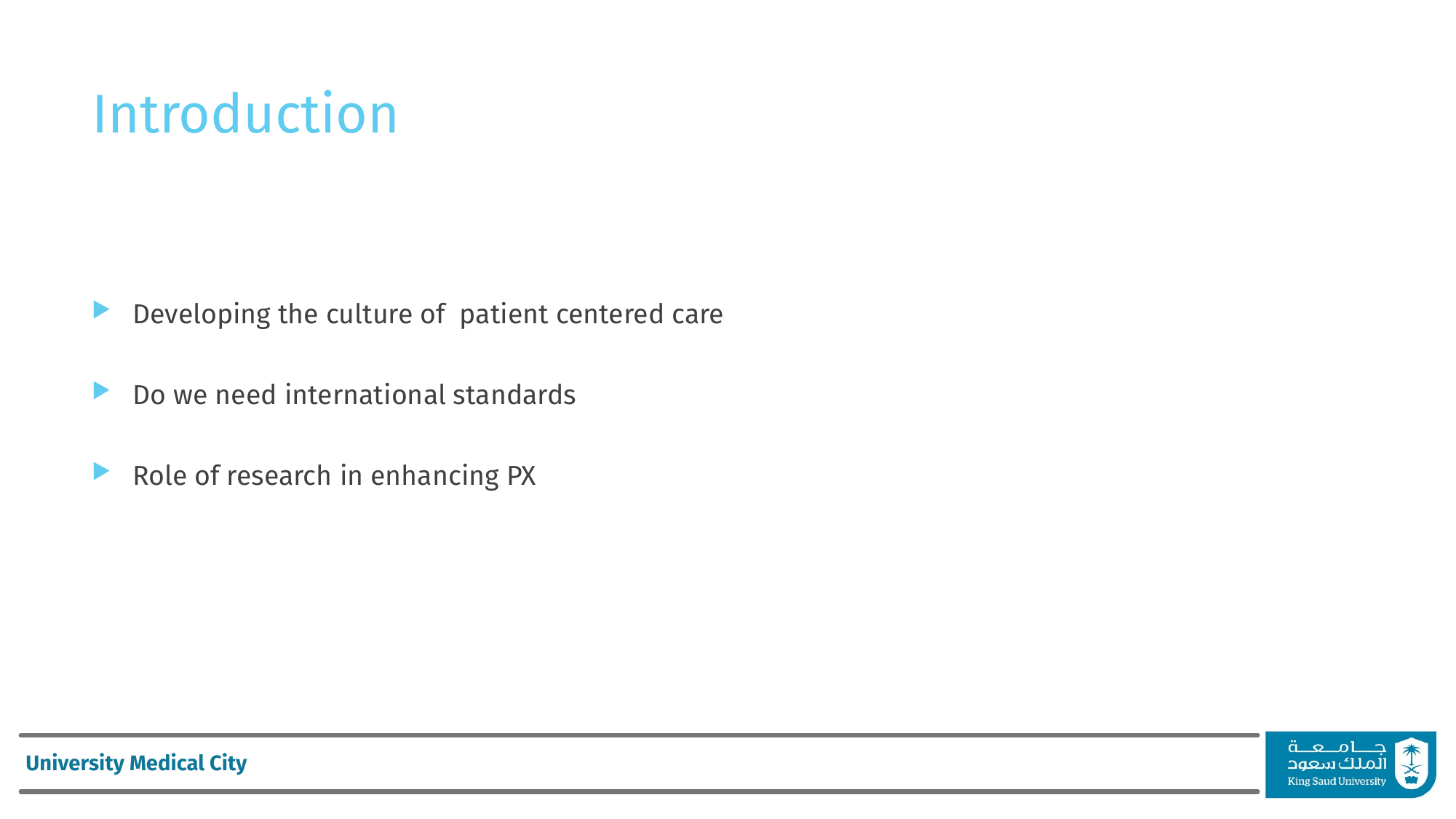

# Introduction
Developing the culture of  patient centered care
Do we need international standards
Role of research in enhancing PX